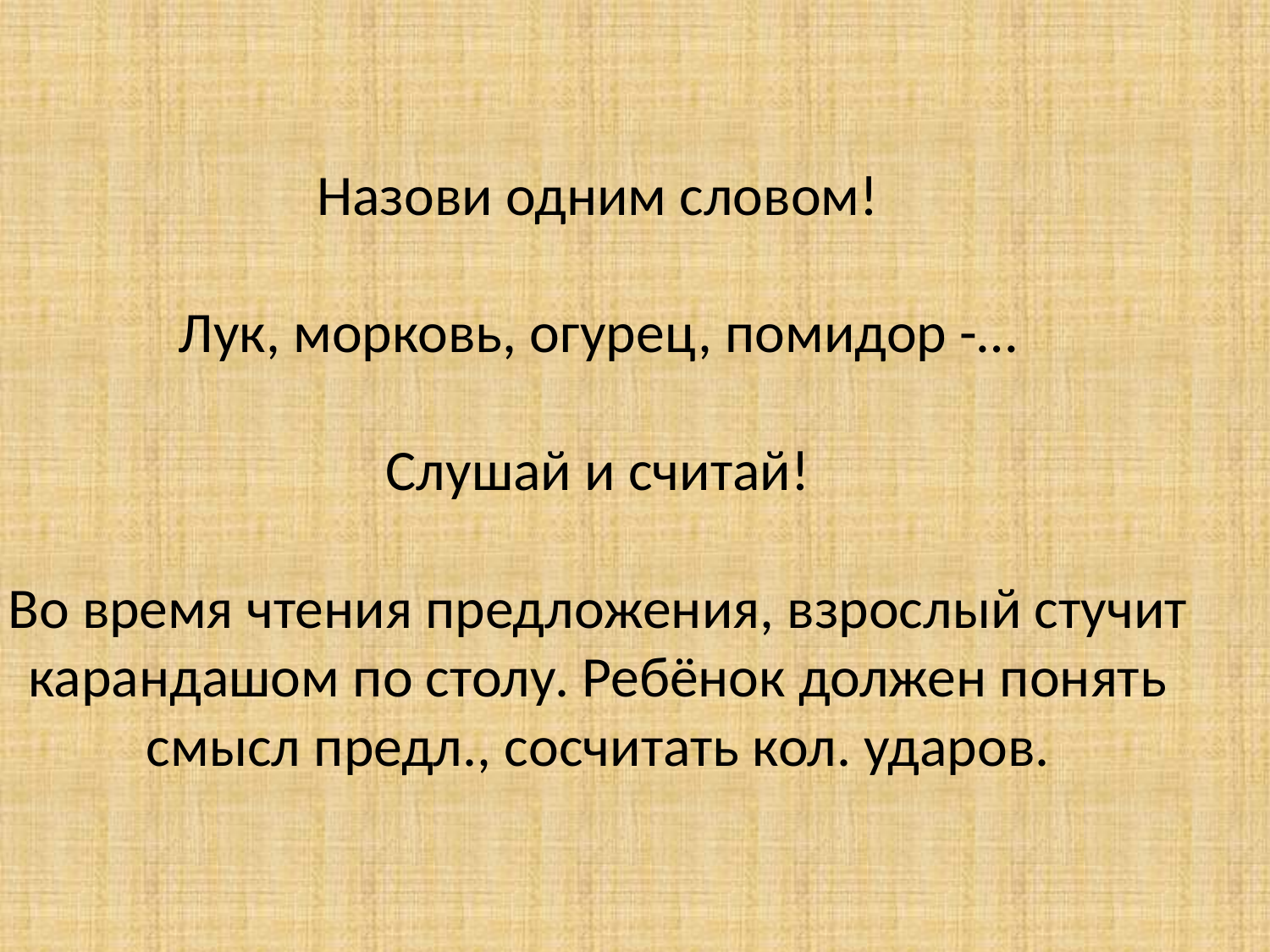

# Назови одним словом! Лук, морковь, огурец, помидор -… Слушай и считай! Во время чтения предложения, взрослый стучит карандашом по столу. Ребёнок должен понять смысл предл., сосчитать кол. ударов.